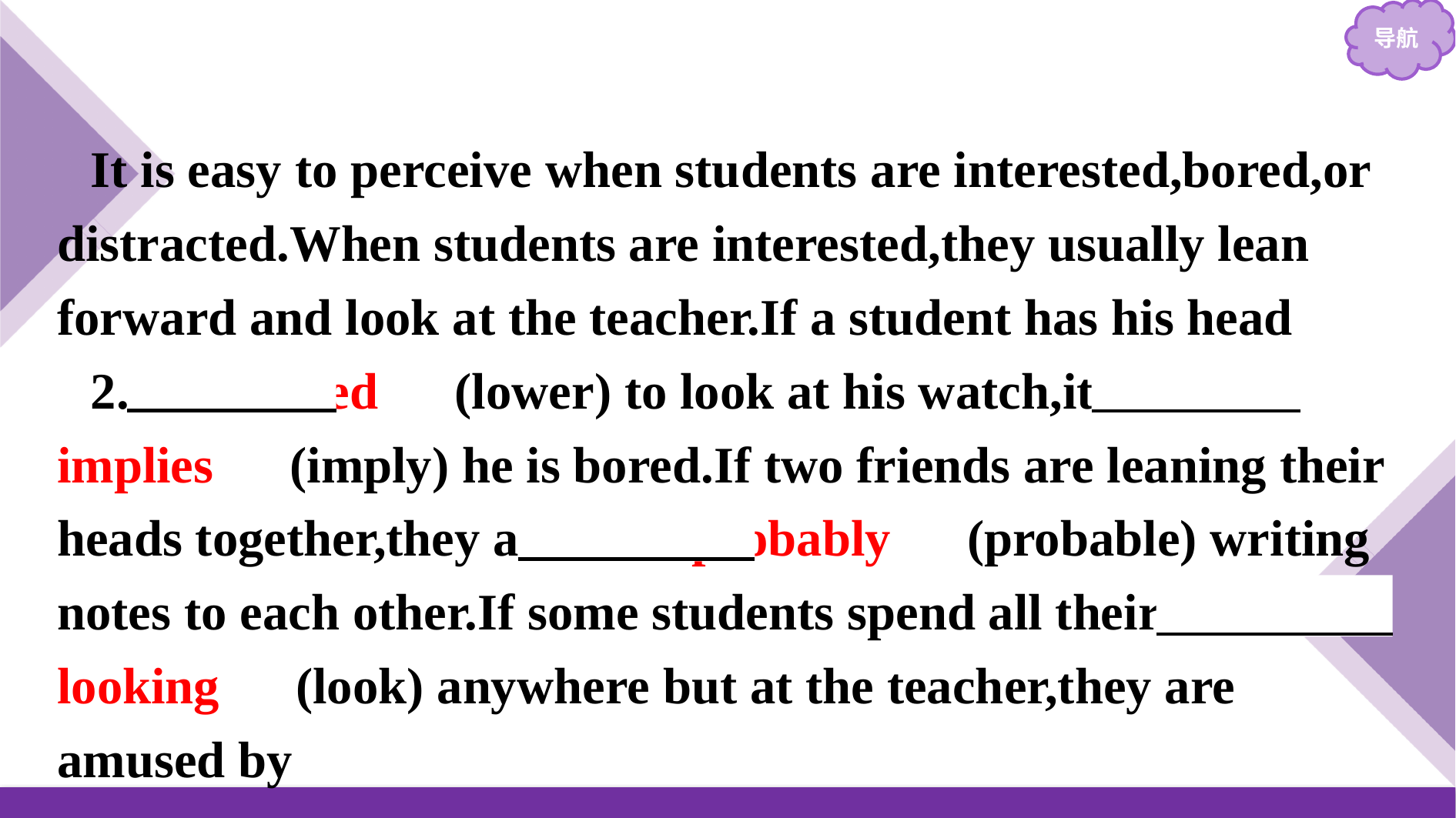

It is easy to perceive when students are interested,bored,or distracted.When students are interested,they usually lean forward and look at the teacher.If a student has his head
2.　lowered　(lower) to look at his watch,it 3.　implies　(imply) he is bored.If two friends are leaning their heads together,they are 4.　probably　(probable) writing notes to each other.If some students spend all their time 5.　looking　(look) anywhere but at the teacher,they are amused by